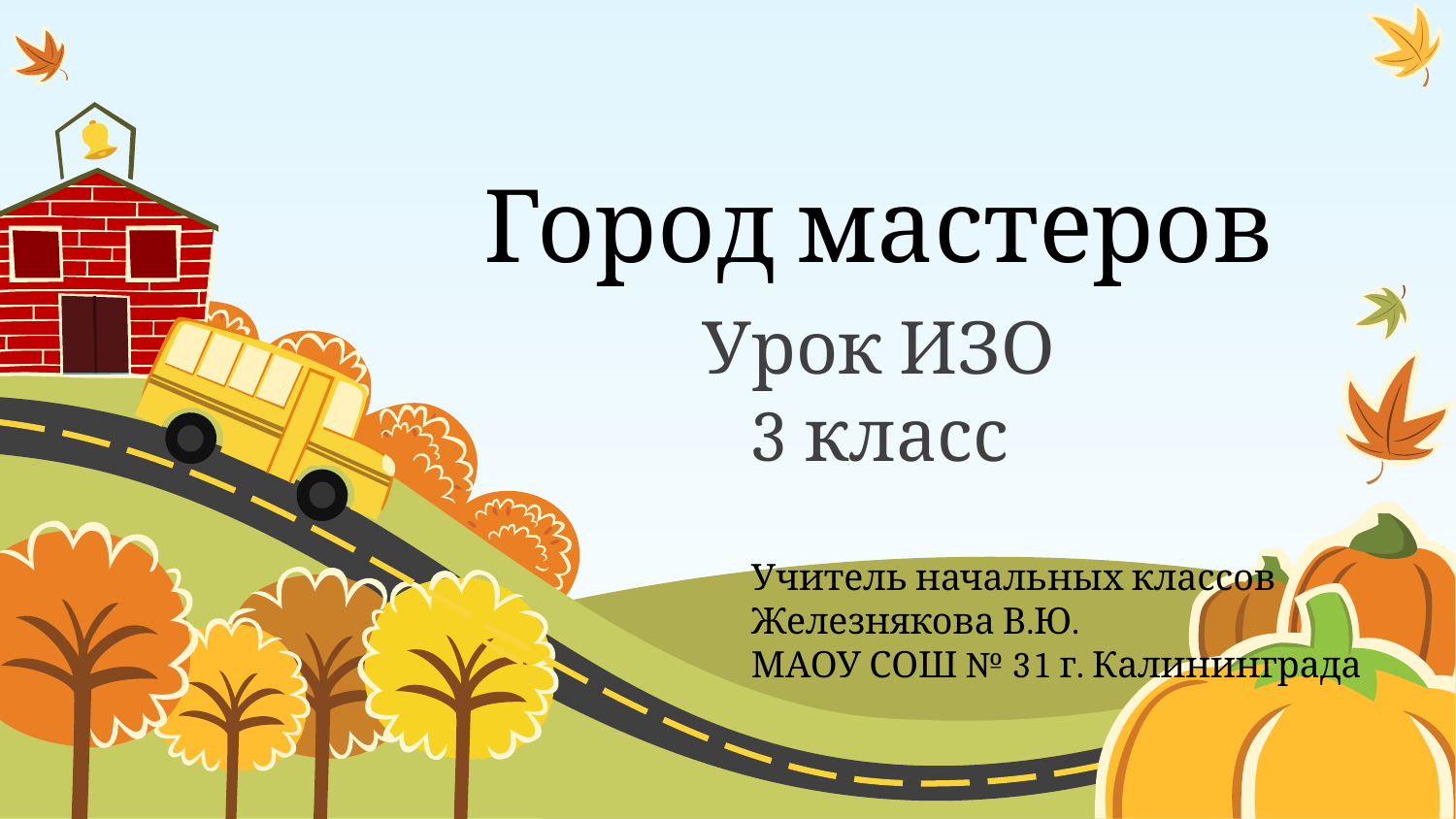

# Город мастеров
Урок ИЗО
3 класс
Учитель начальных классов
Железнякова В.Ю.
МАОУ СОШ № 31 г. Калининграда